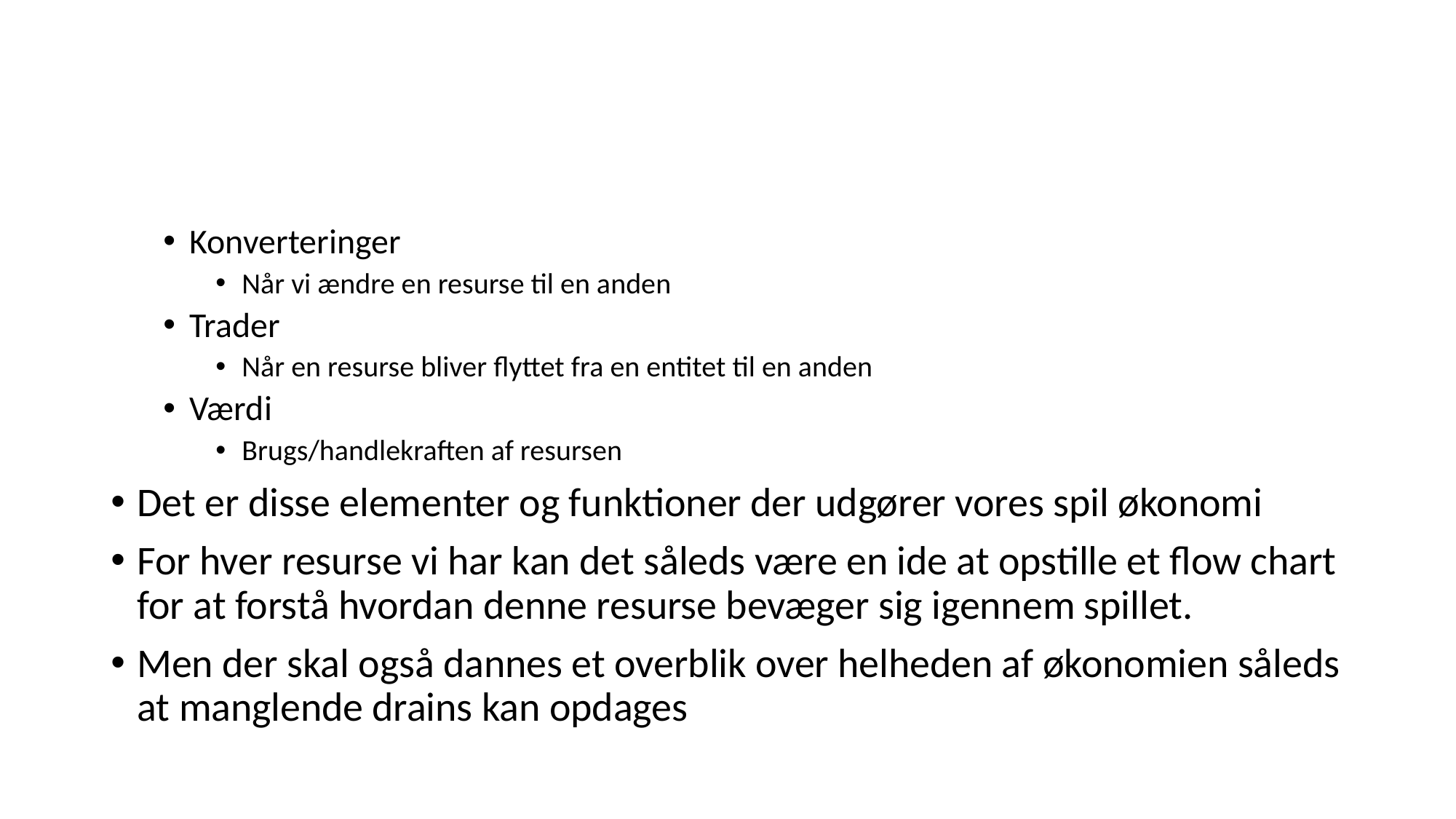

#
Konverteringer
Når vi ændre en resurse til en anden
Trader
Når en resurse bliver flyttet fra en entitet til en anden
Værdi
Brugs/handlekraften af resursen
Det er disse elementer og funktioner der udgører vores spil økonomi
For hver resurse vi har kan det såleds være en ide at opstille et flow chart for at forstå hvordan denne resurse bevæger sig igennem spillet.
Men der skal også dannes et overblik over helheden af økonomien såleds at manglende drains kan opdages